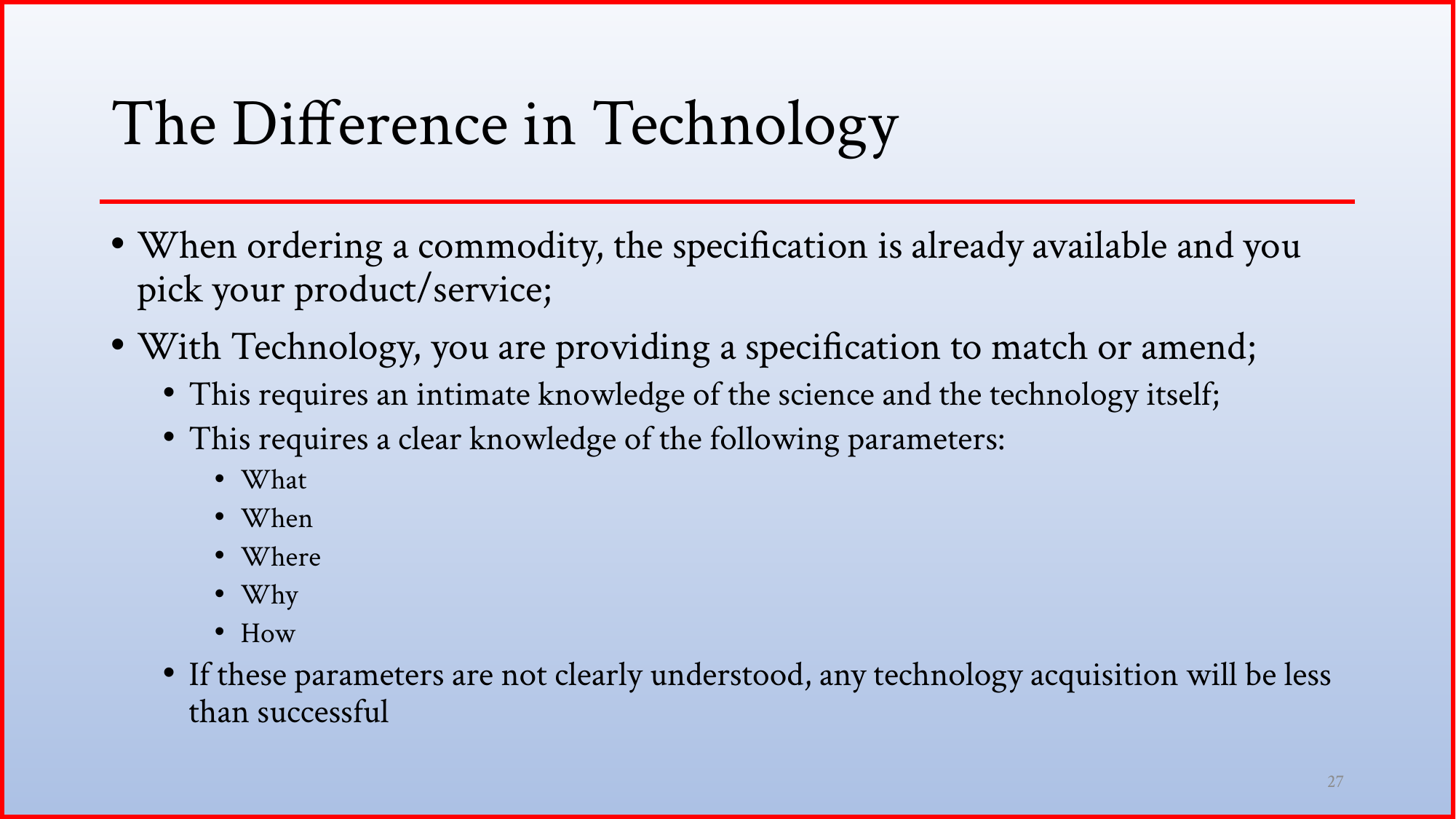

# The Difference in Technology
When ordering a commodity, the specification is already available and you pick your product/service;
With Technology, you are providing a specification to match or amend;
This requires an intimate knowledge of the science and the technology itself;
This requires a clear knowledge of the following parameters:
What
When
Where
Why
How
If these parameters are not clearly understood, any technology acquisition will be less than successful
27